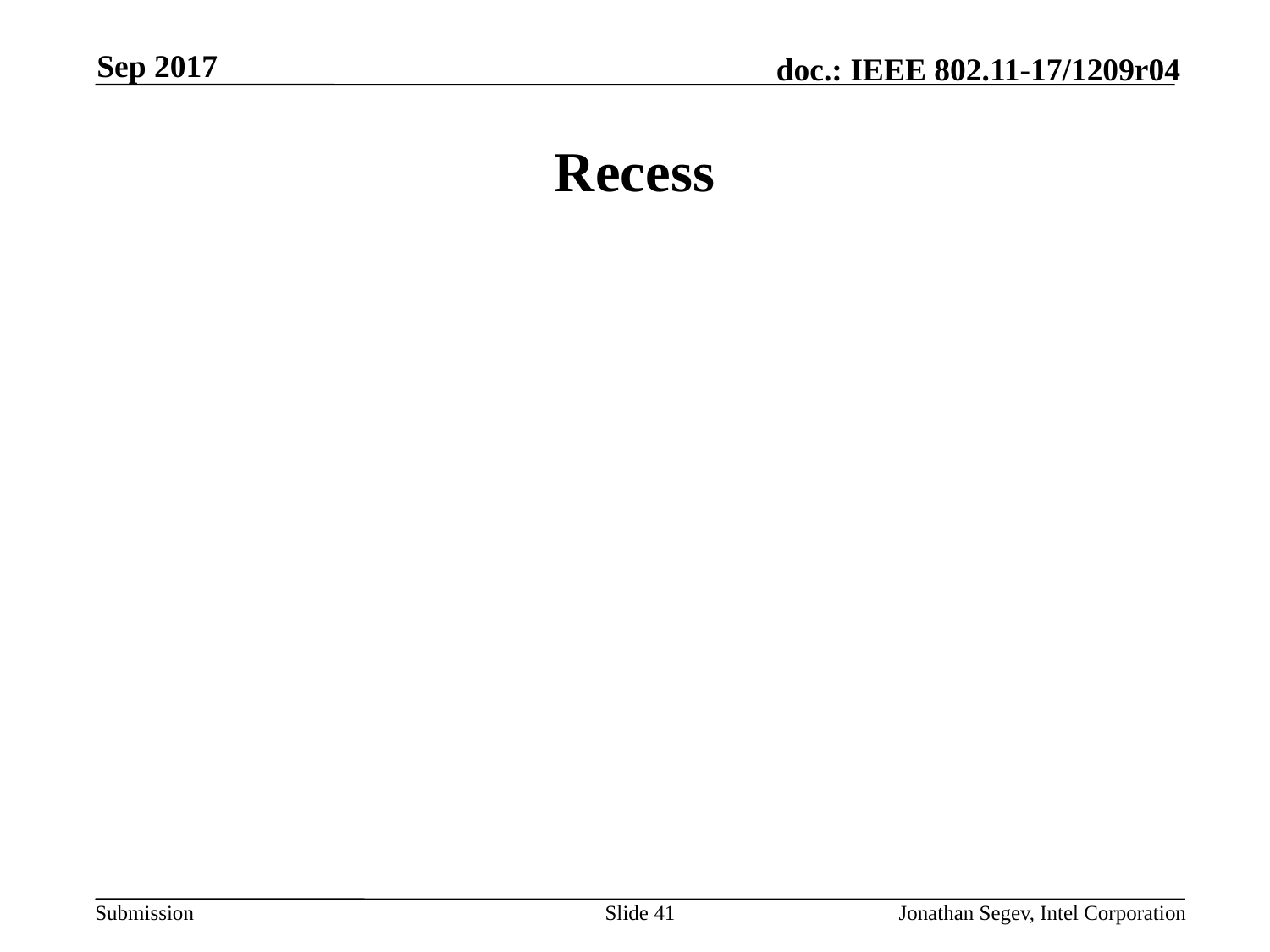

Sep 2017
# Recess

Slide 41
Jonathan Segev, Intel Corporation